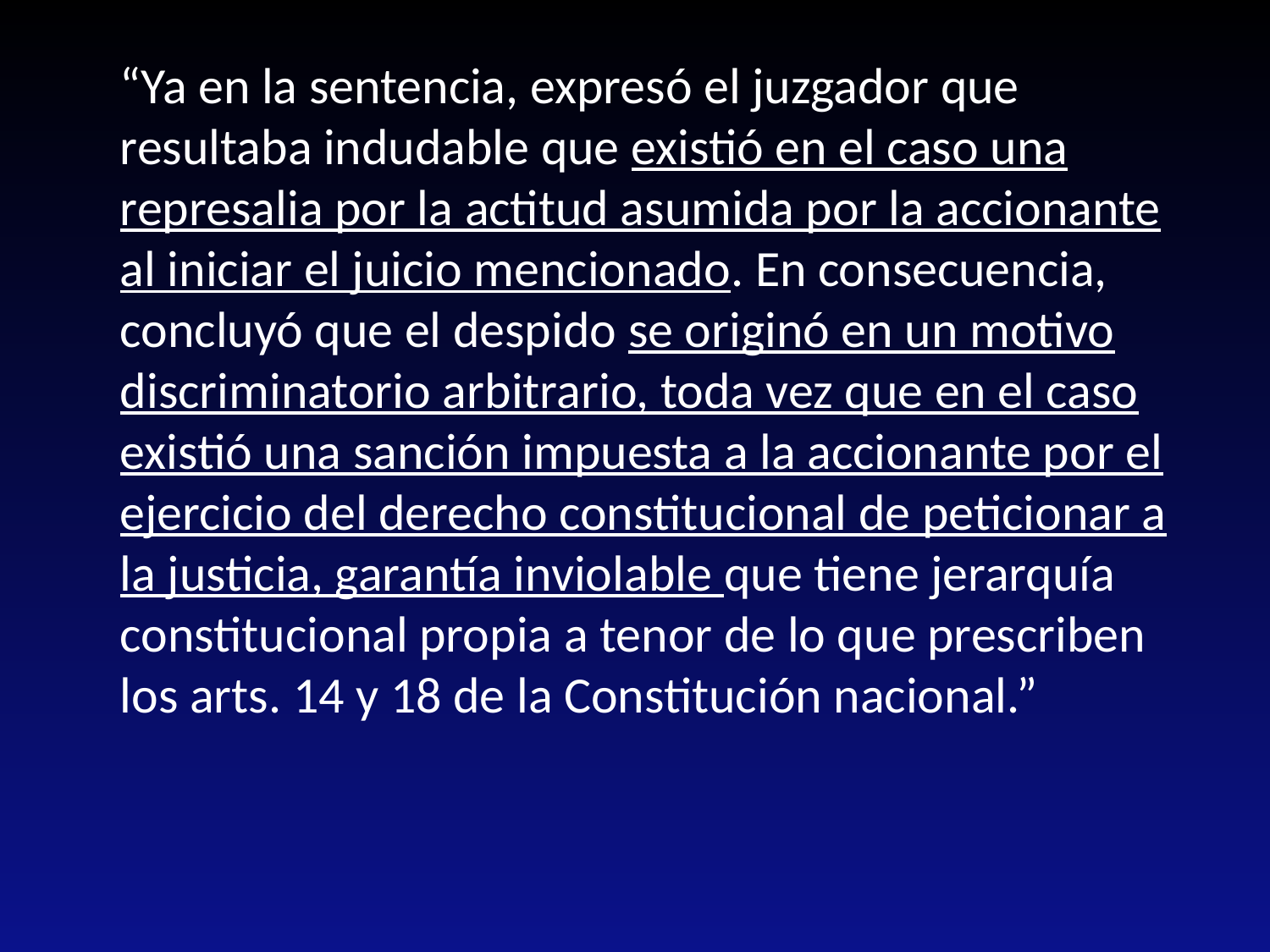

“Ya en la sentencia, expresó el juzgador que resultaba indudable que existió en el caso una represalia por la actitud asumida por la accionante al iniciar el juicio mencionado. En consecuencia, concluyó que el despido se originó en un motivo discriminatorio arbitrario, toda vez que en el caso existió una sanción impuesta a la accionante por el ejercicio del derecho constitucional de peticionar a la justicia, garantía inviolable que tiene jerarquía constitucional propia a tenor de lo que prescriben los arts. 14 y 18 de la Constitución nacional.”